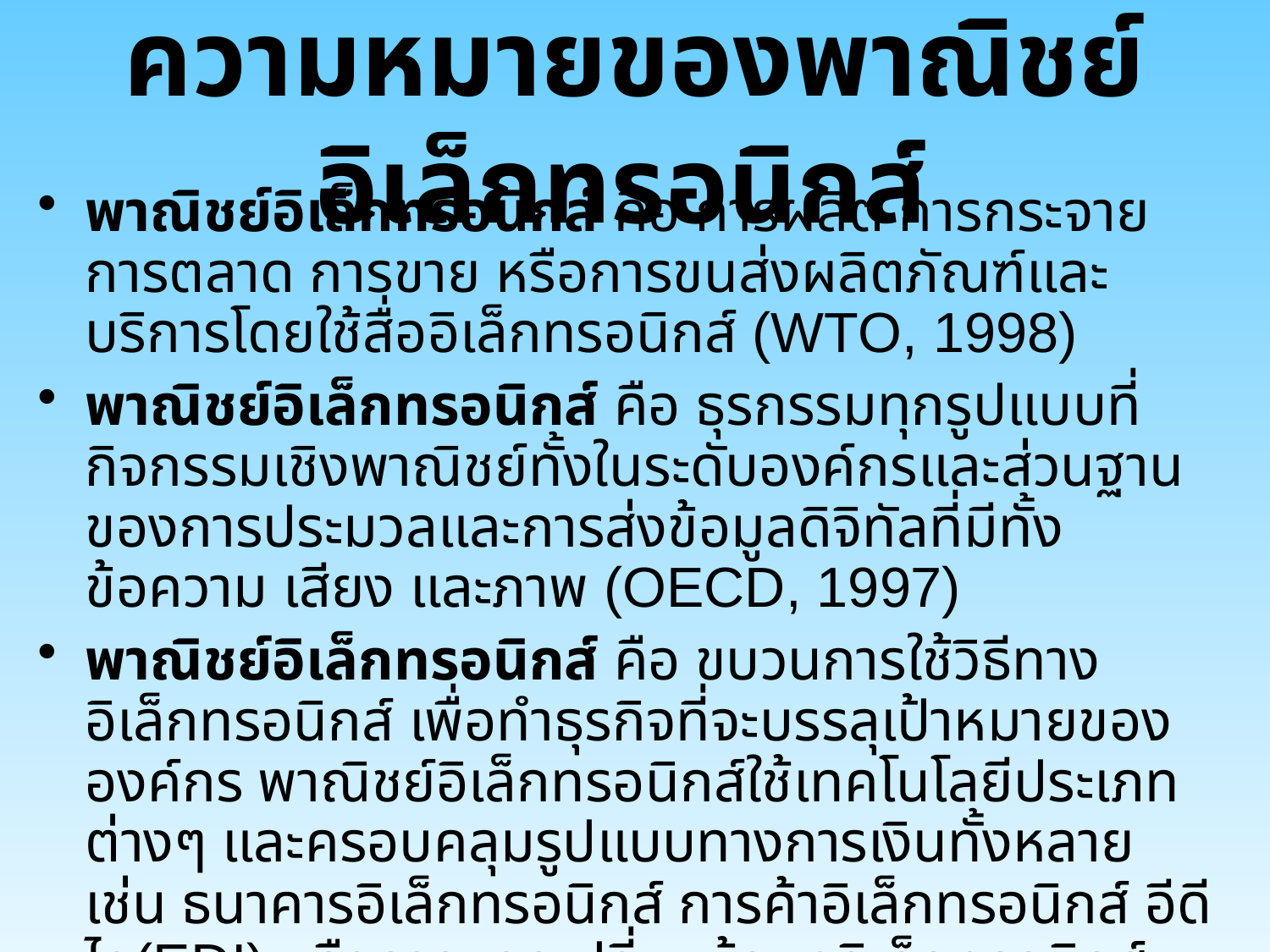

# ความหมายของพาณิชย์อิเล็กทรอนิกส์
พาณิชย์อิเล็กทรอนิกส์ คือ การผลิต การกระจาย การตลาด การขาย หรือการขนส่งผลิตภัณฑ์และบริการโดยใช้สื่ออิเล็กทรอนิกส์ (WTO, 1998)
พาณิชย์อิเล็กทรอนิกส์ คือ ธุรกรรมทุกรูปแบบที่กิจกรรมเชิงพาณิชย์ทั้งในระดับองค์กรและส่วนฐานของการประมวลและการส่งข้อมูลดิจิทัลที่มีทั้งข้อความ เสียง และภาพ (OECD, 1997)
พาณิชย์อิเล็กทรอนิกส์ คือ ขบวนการใช้วิธีทางอิเล็กทรอนิกส์ เพื่อทำธุรกิจที่จะบรรลุเป้าหมายขององค์กร พาณิชย์อิเล็กทรอนิกส์ใช้เทคโนโลยีประเภทต่างๆ และครอบคลุมรูปแบบทางการเงินทั้งหลาย เช่น ธนาคารอิเล็กทรอนิกส์ การค้าอิเล็กทรอนิกส์ อีดีไอ(EDI) หรือการแลกเปลี่ยนข้อมูลอิเล็กทรอนิกส์ ไปรษณีย์อีเล็กทรอนิกส์ โทรสาร แค็ตตาล็อกอิเล็กทรอนิกส์ การประชุมทางไกลและรูปแบบต่างๆ ที่เป็นข้อมูลระหว่างองค์กร (ESCAP, 1998)